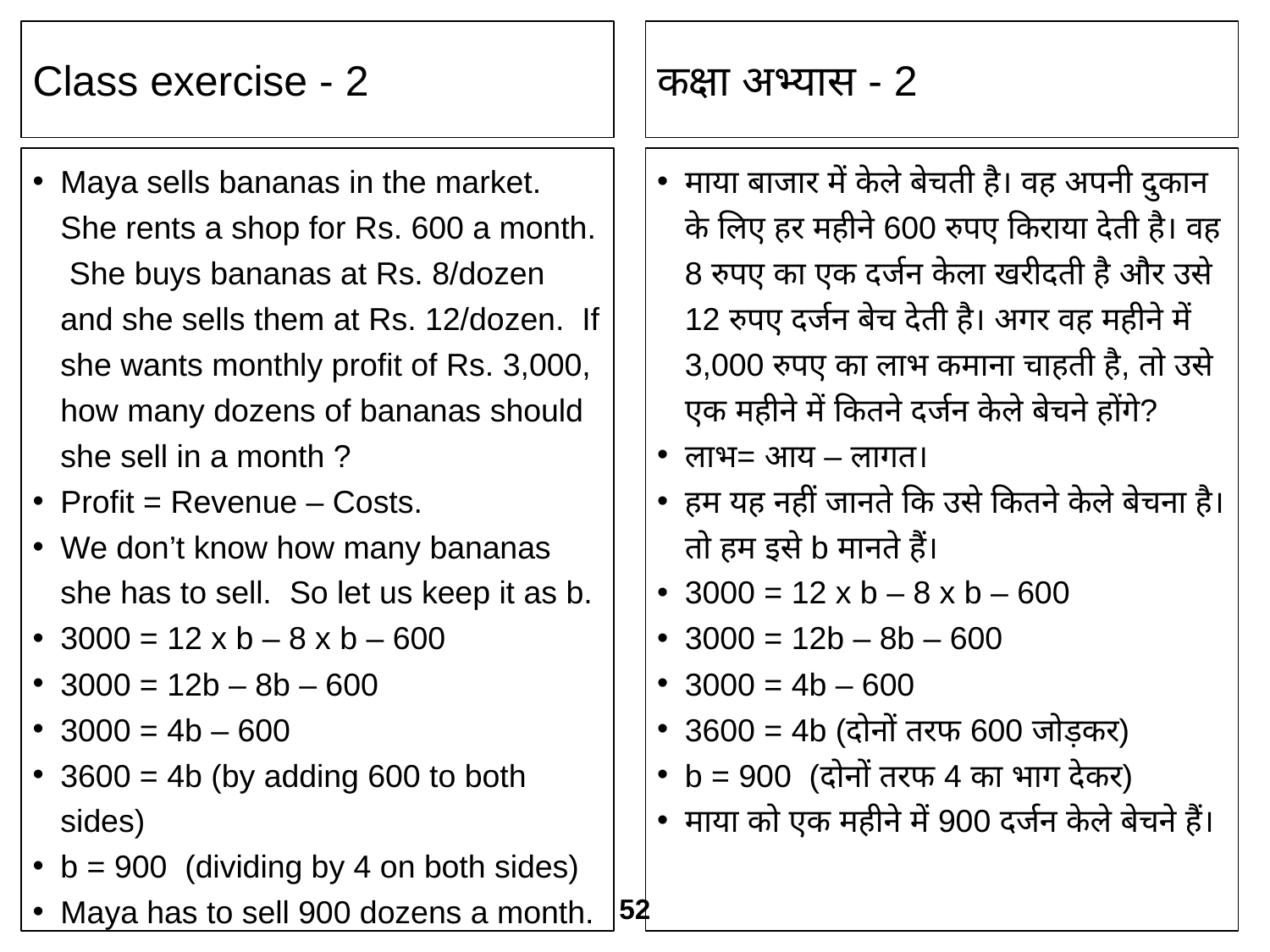

Class exercise - 2
कक्षा अभ्यास - 2
Maya sells bananas in the market.  She rents a shop for Rs. 600 a month.  She buys bananas at Rs. 8/dozen and she sells them at Rs. 12/dozen.  If she wants monthly profit of Rs. 3,000, how many dozens of bananas should she sell in a month ?
Profit = Revenue – Costs.
We don’t know how many bananas she has to sell.  So let us keep it as b.
3000 = 12 x b – 8 x b – 600
3000 = 12b – 8b – 600
3000 = 4b – 600
3600 = 4b (by adding 600 to both sides)
b = 900  (dividing by 4 on both sides)
Maya has to sell 900 dozens a month.
माया बाजार में केले बेचती है। वह अपनी दुकान के लिए हर महीने 600 रुपए किराया देती है। वह 8 रुपए का एक दर्जन केला खरीदती है और उसे 12 रुपए दर्जन बेच देती है। अगर वह महीने में 3,000 रुपए का लाभ कमाना चाहती है, तो उसे एक महीने में कितने दर्जन केले बेचने होंगे?
लाभ= आय – लागत।
हम यह नहीं जानते कि उसे कितने केले बेचना है। तो हम इसे b मानते हैं।
3000 = 12 x b – 8 x b – 600
3000 = 12b – 8b – 600
3000 = 4b – 600
3600 = 4b (दोनों तरफ 600 जोड़कर)
b = 900  (दोनों तरफ 4 का भाग देकर)
माया को एक महीने में 900 दर्जन केले बेचने हैं।
52